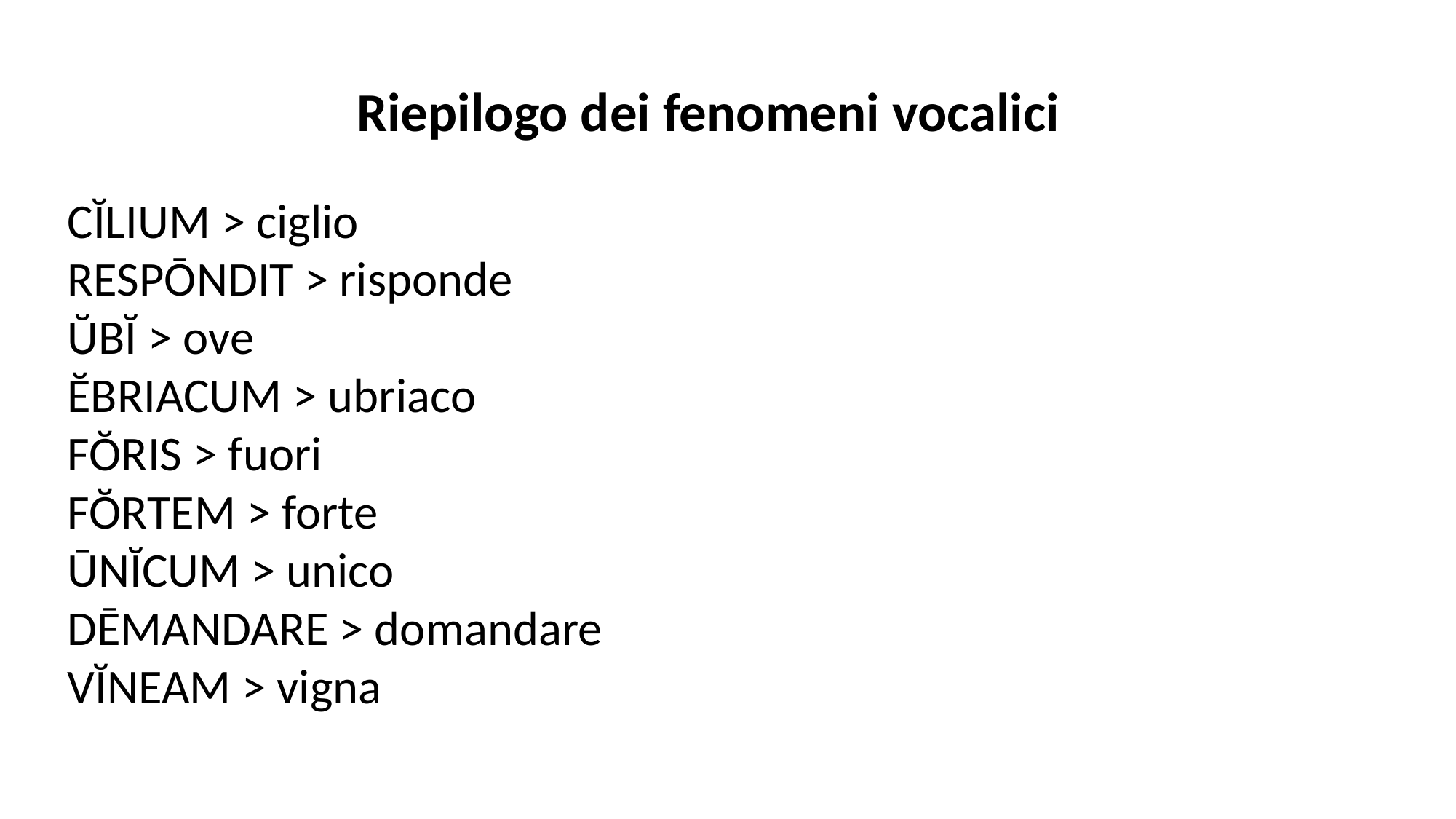

Riepilogo dei fenomeni vocalici
CĬLIUM > ciglio
RESPŌNDIT > risponde
ŬBĬ > ove
ĔBRIACUM > ubriaco
FŎRIS > fuori
FŎRTEM > forte
ŪNĬCUM > unico
DĒMANDARE > domandare
VĬNEAM > vigna